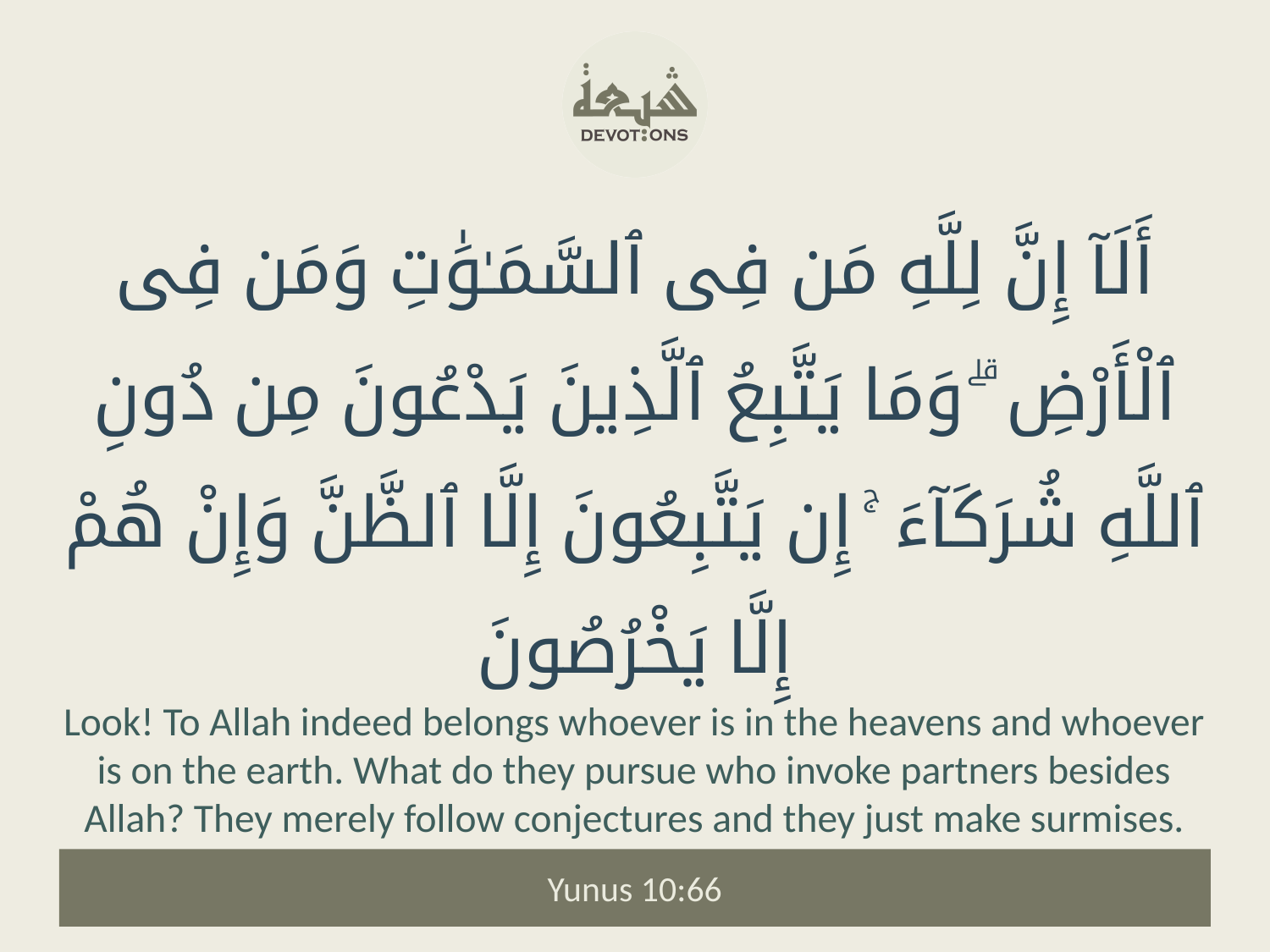

أَلَآ إِنَّ لِلَّهِ مَن فِى ٱلسَّمَـٰوَٰتِ وَمَن فِى ٱلْأَرْضِ ۗ وَمَا يَتَّبِعُ ٱلَّذِينَ يَدْعُونَ مِن دُونِ ٱللَّهِ شُرَكَآءَ ۚ إِن يَتَّبِعُونَ إِلَّا ٱلظَّنَّ وَإِنْ هُمْ إِلَّا يَخْرُصُونَ
Look! To Allah indeed belongs whoever is in the heavens and whoever is on the earth. What do they pursue who invoke partners besides Allah? They merely follow conjectures and they just make surmises.
Yunus 10:66